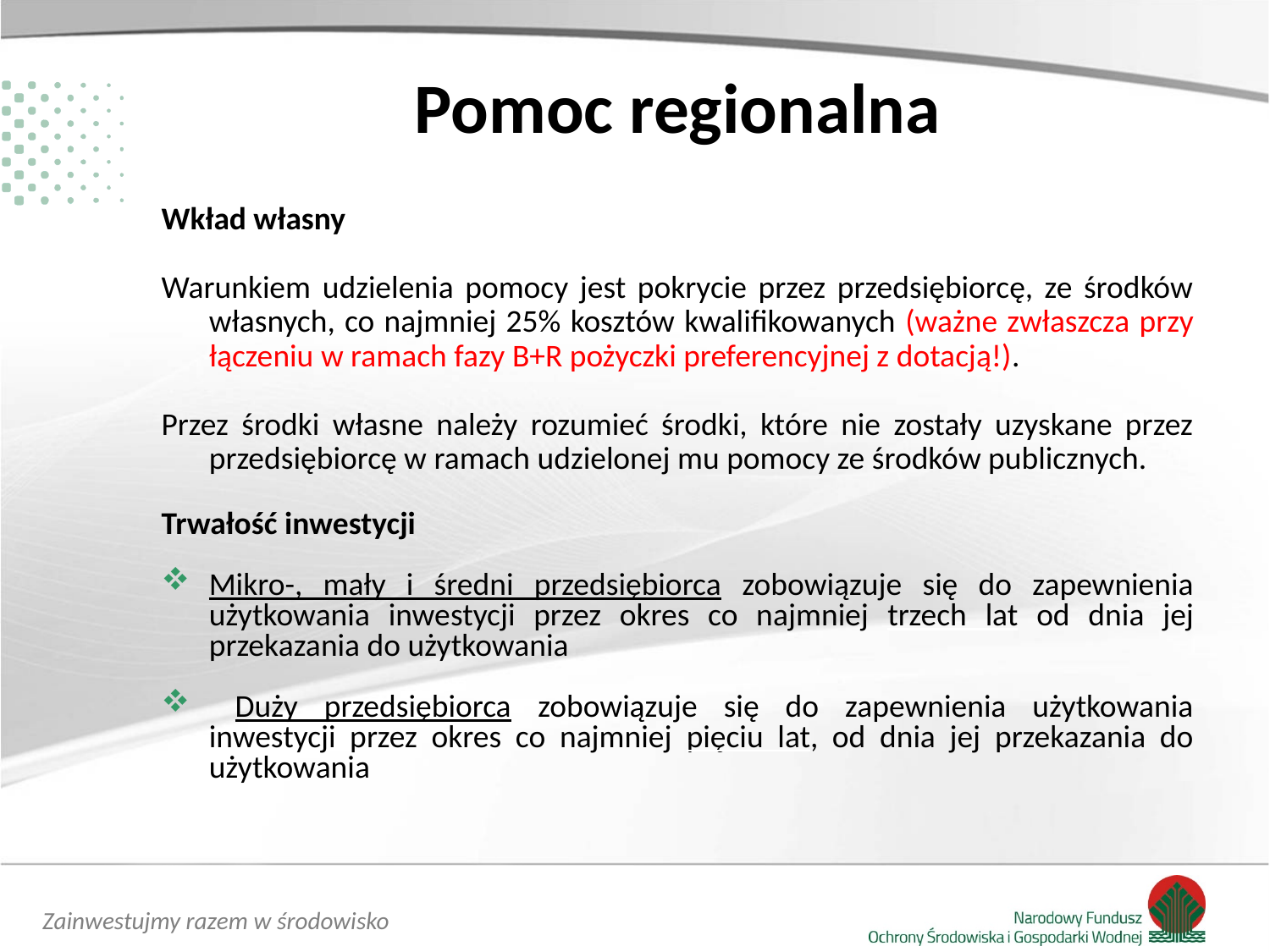

Pomoc regionalna
Wkład własny

Warunkiem udzielenia pomocy jest pokrycie przez przedsiębiorcę, ze środków własnych, co najmniej 25% kosztów kwalifikowanych (ważne zwłaszcza przy łączeniu w ramach fazy B+R pożyczki preferencyjnej z dotacją!).

Przez środki własne należy rozumieć środki, które nie zostały uzyskane przez przedsiębiorcę w ramach udzielonej mu pomocy ze środków publicznych.

Trwałość inwestycji

Mikro-, mały i średni przedsiębiorca zobowiązuje się do zapewnienia użytkowania inwestycji przez okres co najmniej trzech lat od dnia jej przekazania do użytkowania

 Duży przedsiębiorca zobowiązuje się do zapewnienia użytkowania inwestycji przez okres co najmniej pięciu lat, od dnia jej przekazania do użytkowania